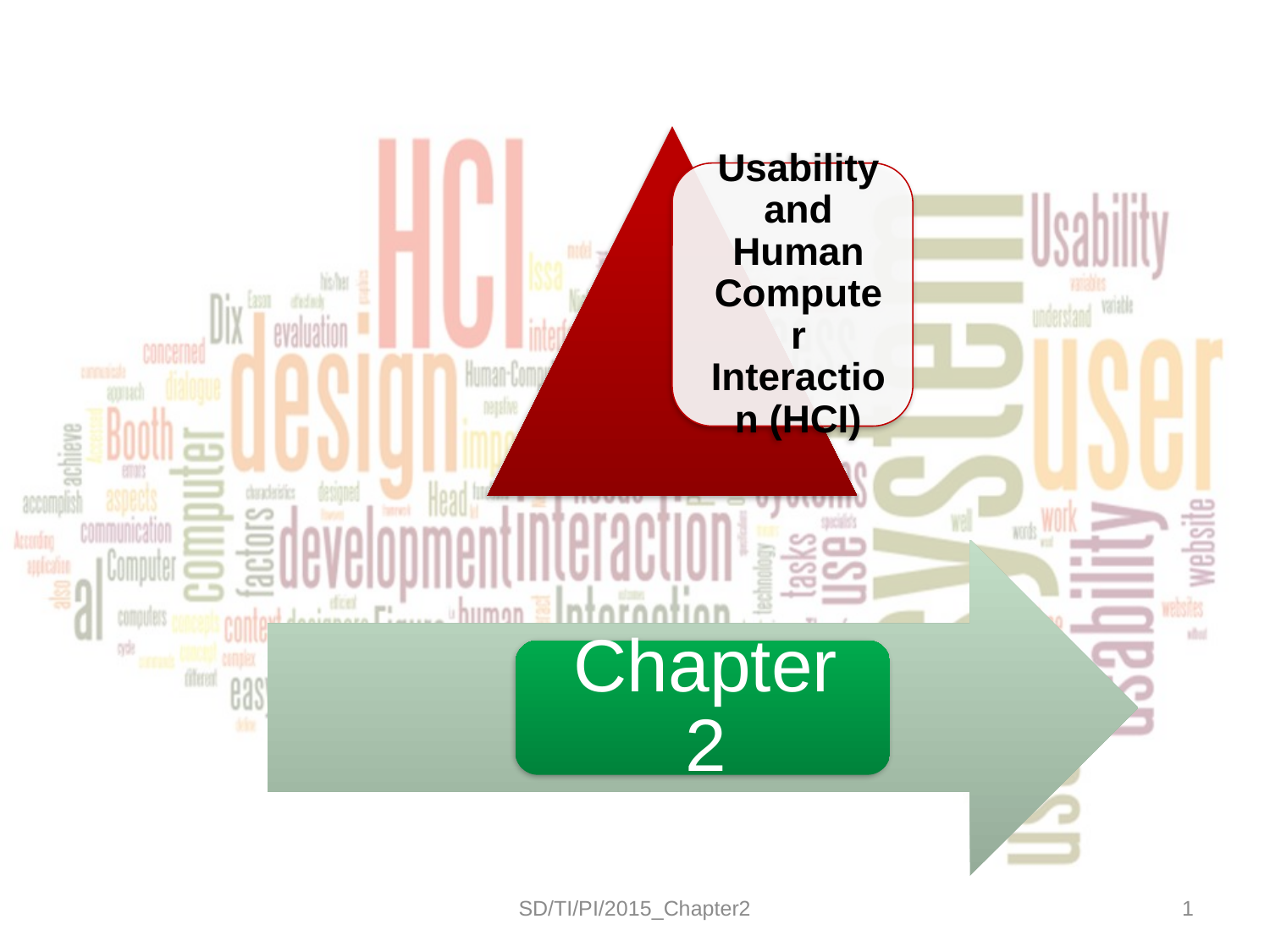

Usability and Human Computer Interaction (HCI)
Chapter 2
SD/TI/PI/2015_Chapter2
1